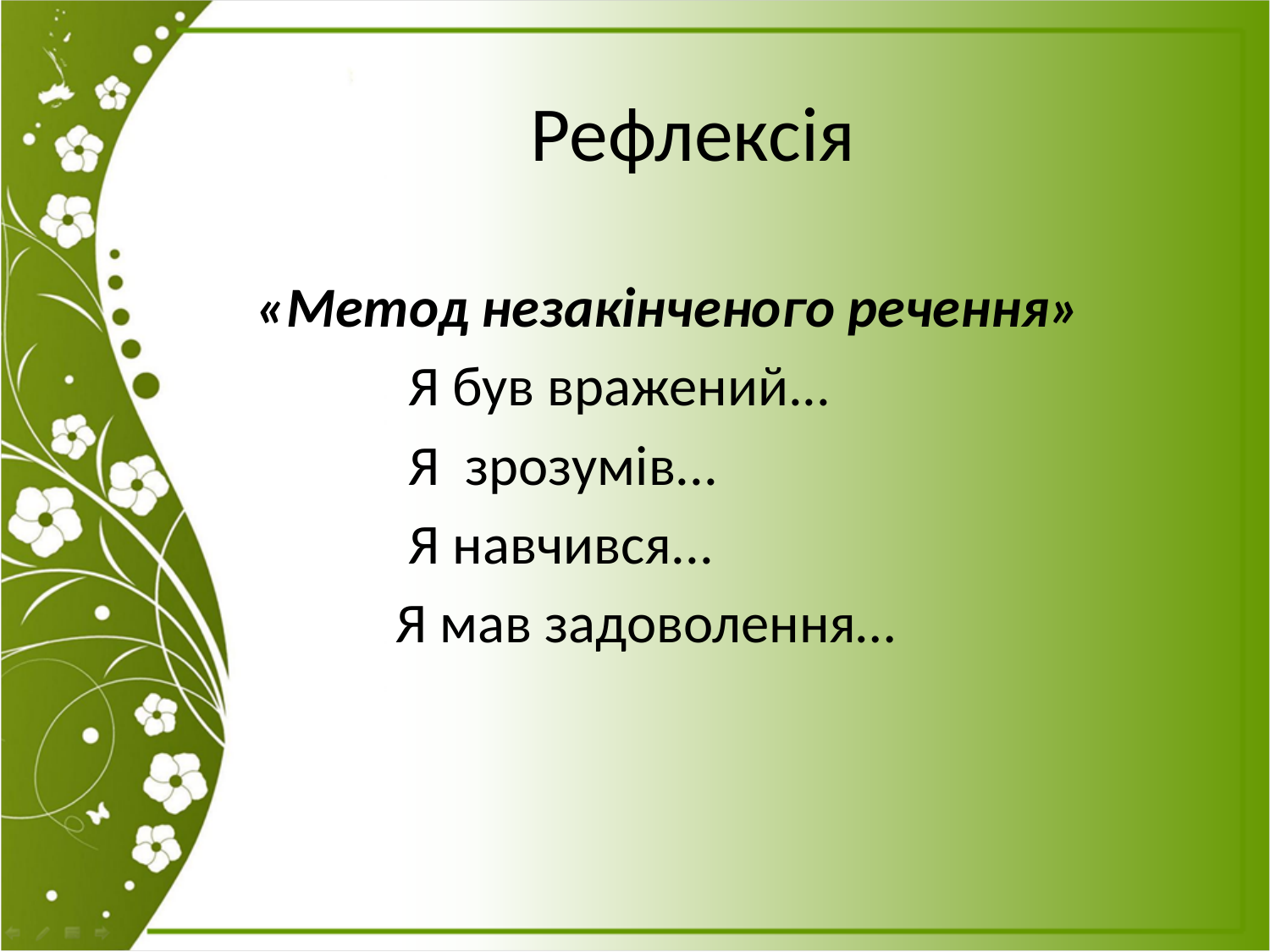

# Рефлексія
«Метод незакінченого речення»
            Я був вражений...
            Я  зрозумів...
            Я навчився...
           Я мав задоволення…